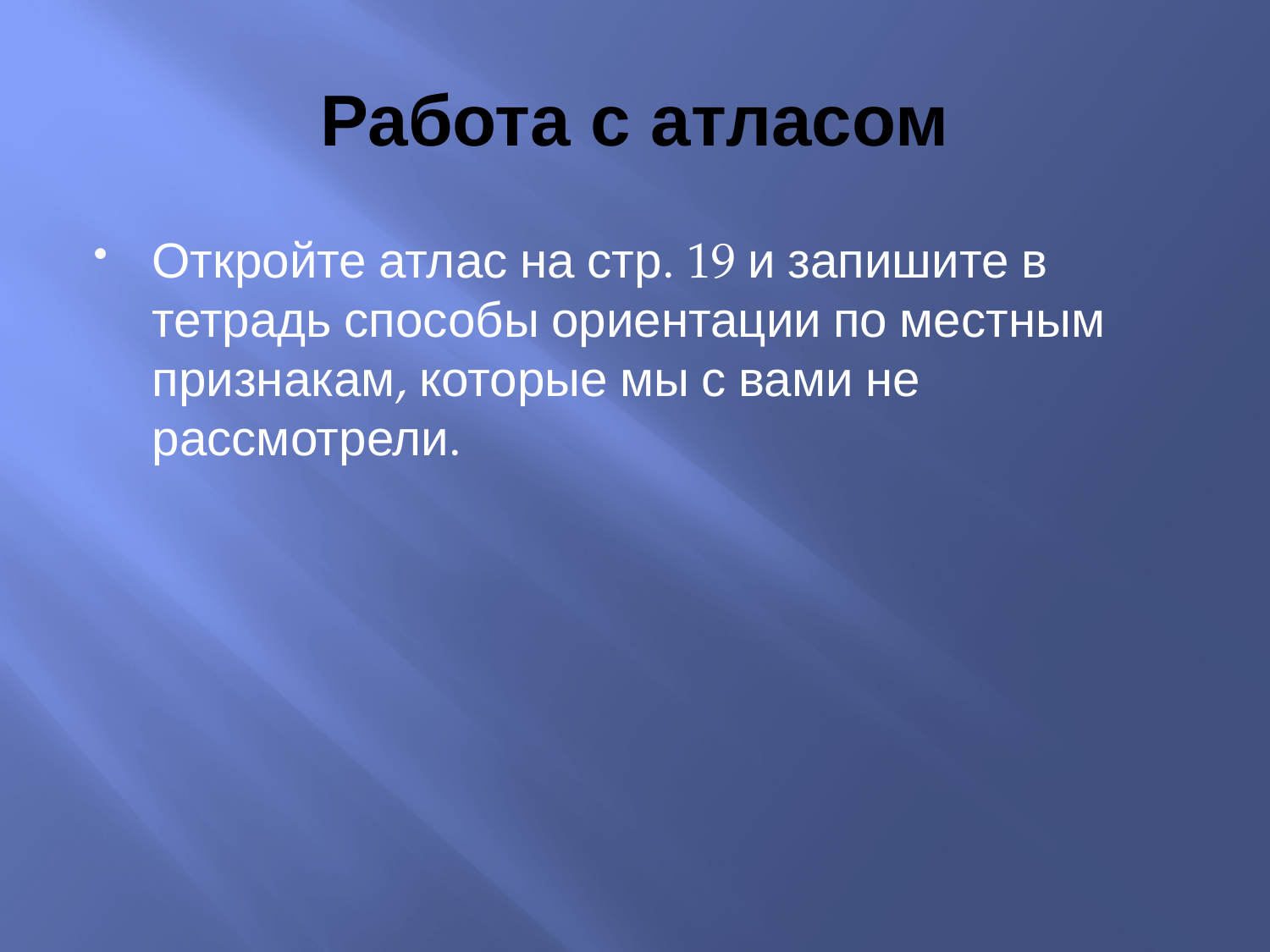

# Работа с атласом
Откройте атлас на стр. 19 и запишите в тетрадь способы ориентации по местным признакам, которые мы с вами не рассмотрели.